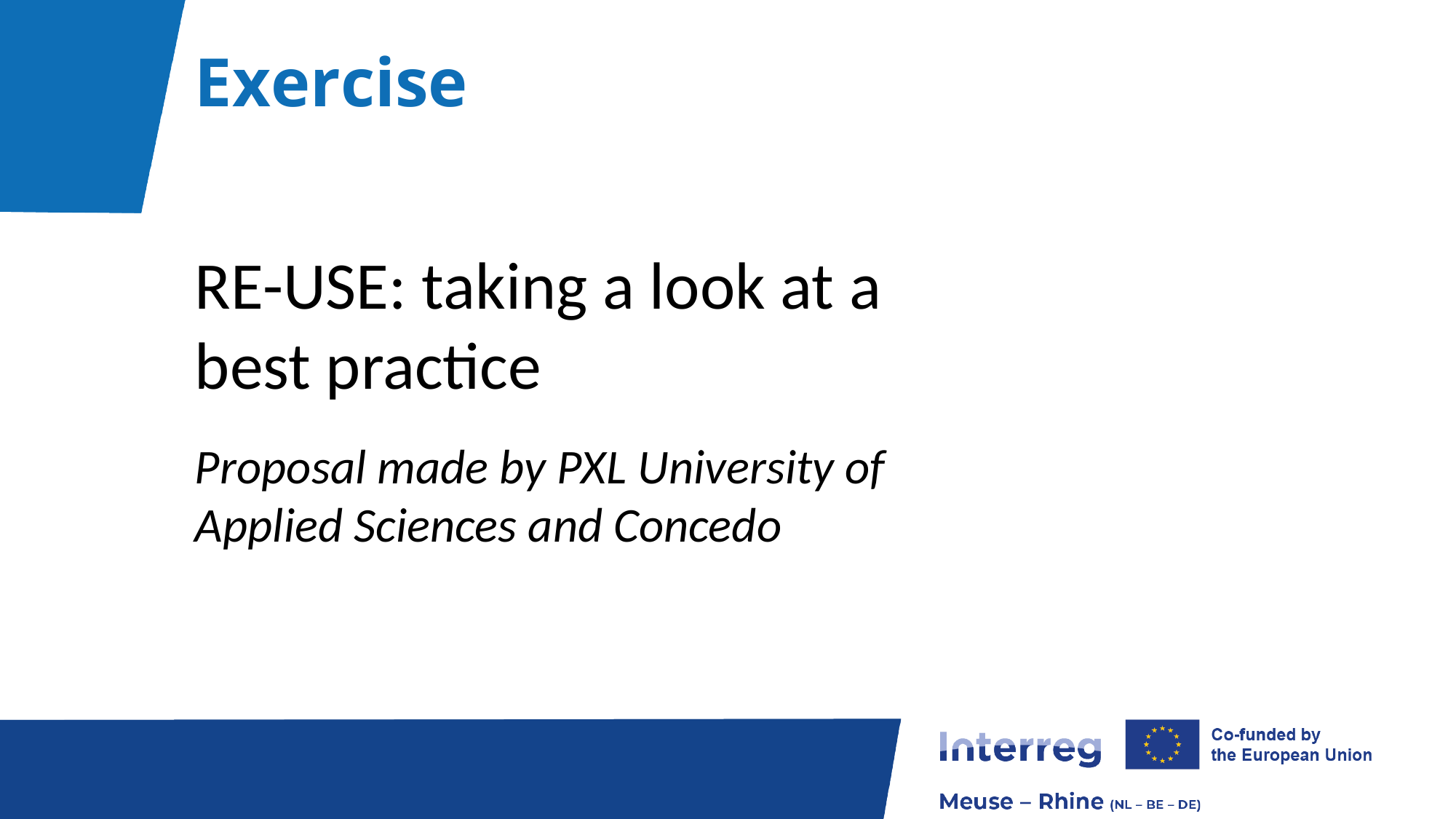

# Exercise
RE-USE: taking a look at a best practice

Proposal made by PXL University of Applied Sciences and Concedo